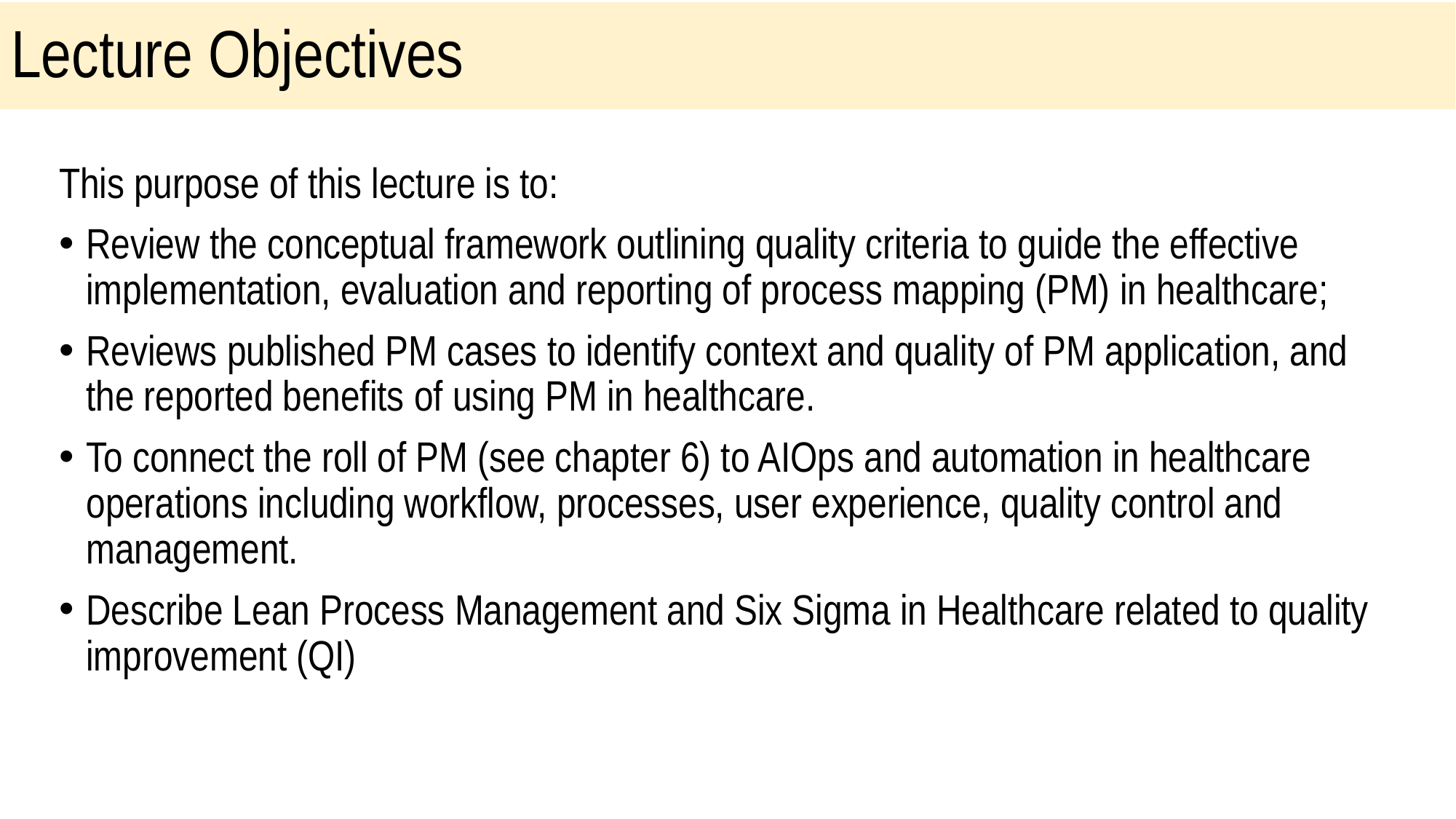

# Lecture Objectives
This purpose of this lecture is to:
Review the conceptual framework outlining quality criteria to guide the effective implementation, evaluation and reporting of process mapping (PM) in healthcare;
Reviews published PM cases to identify context and quality of PM application, and the reported benefits of using PM in healthcare.
To connect the roll of PM (see chapter 6) to AIOps and automation in healthcare operations including workflow, processes, user experience, quality control and management.
Describe Lean Process Management and Six Sigma in Healthcare related to quality improvement (QI)